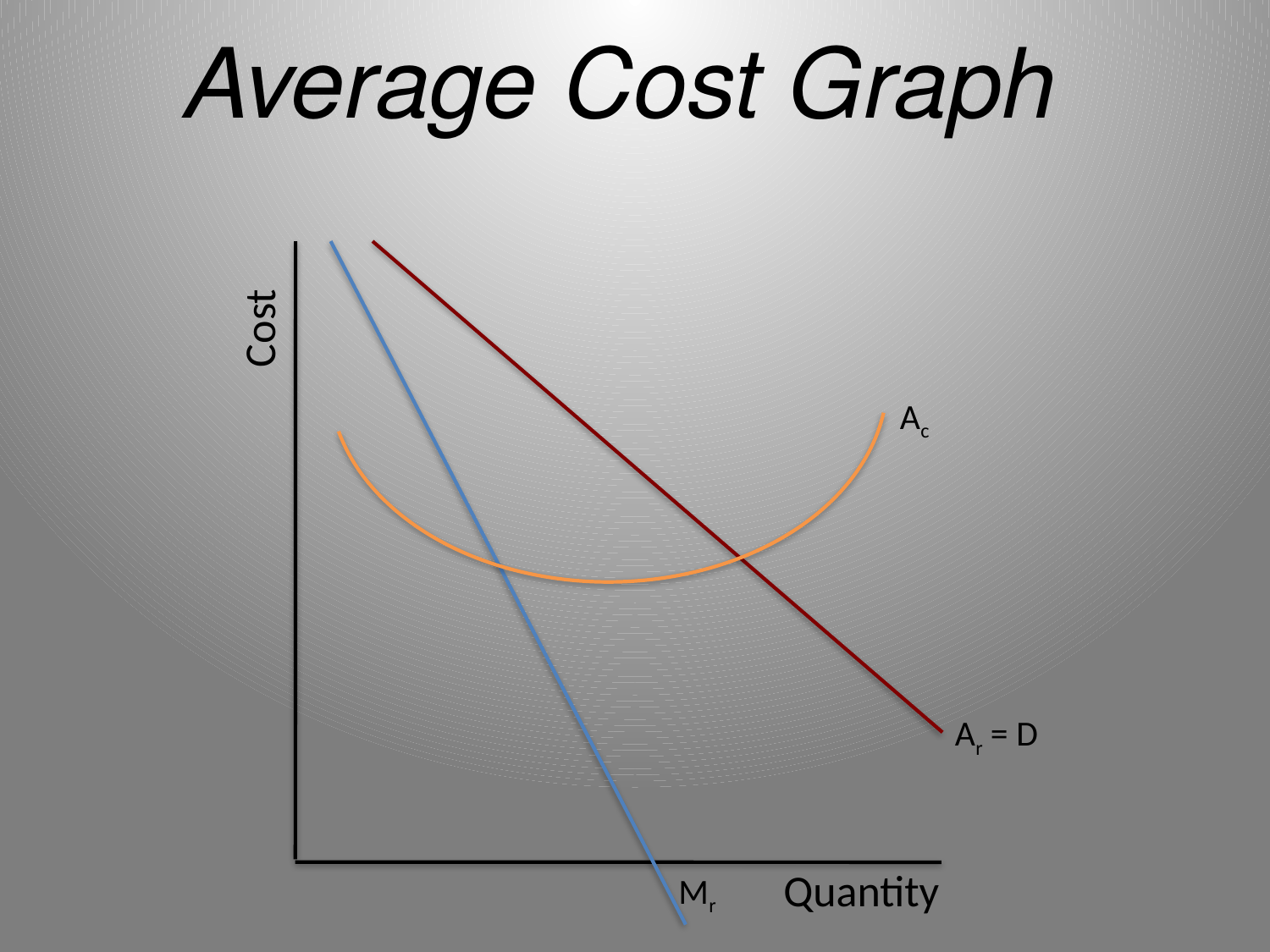

# Average Cost Graph

Cost
Ac
Ar = D
Quantity
Mr